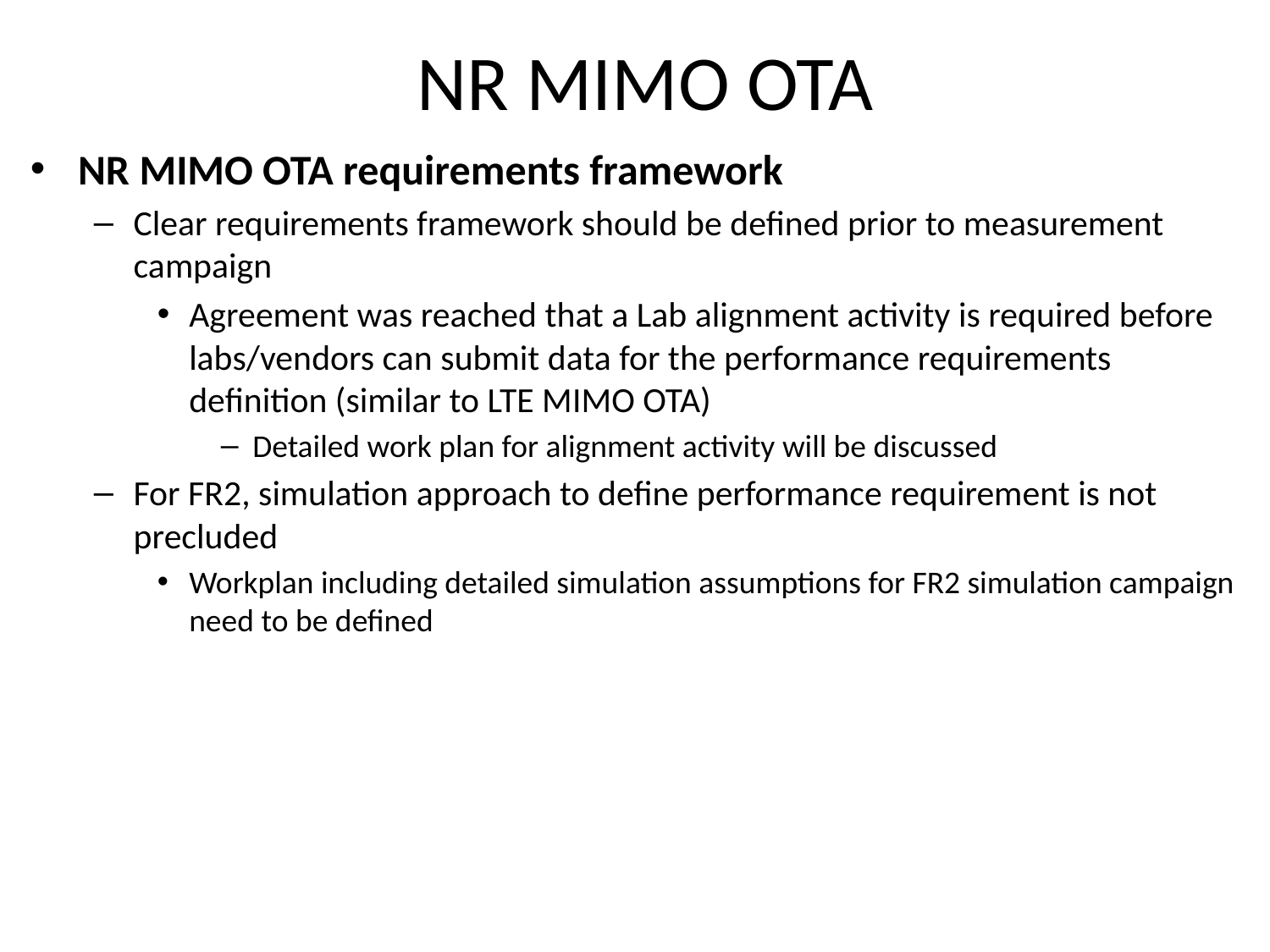

# NR MIMO OTA
NR MIMO OTA requirements framework
Clear requirements framework should be defined prior to measurement campaign
Agreement was reached that a Lab alignment activity is required before labs/vendors can submit data for the performance requirements definition (similar to LTE MIMO OTA)
Detailed work plan for alignment activity will be discussed
For FR2, simulation approach to define performance requirement is not precluded
Workplan including detailed simulation assumptions for FR2 simulation campaign need to be defined